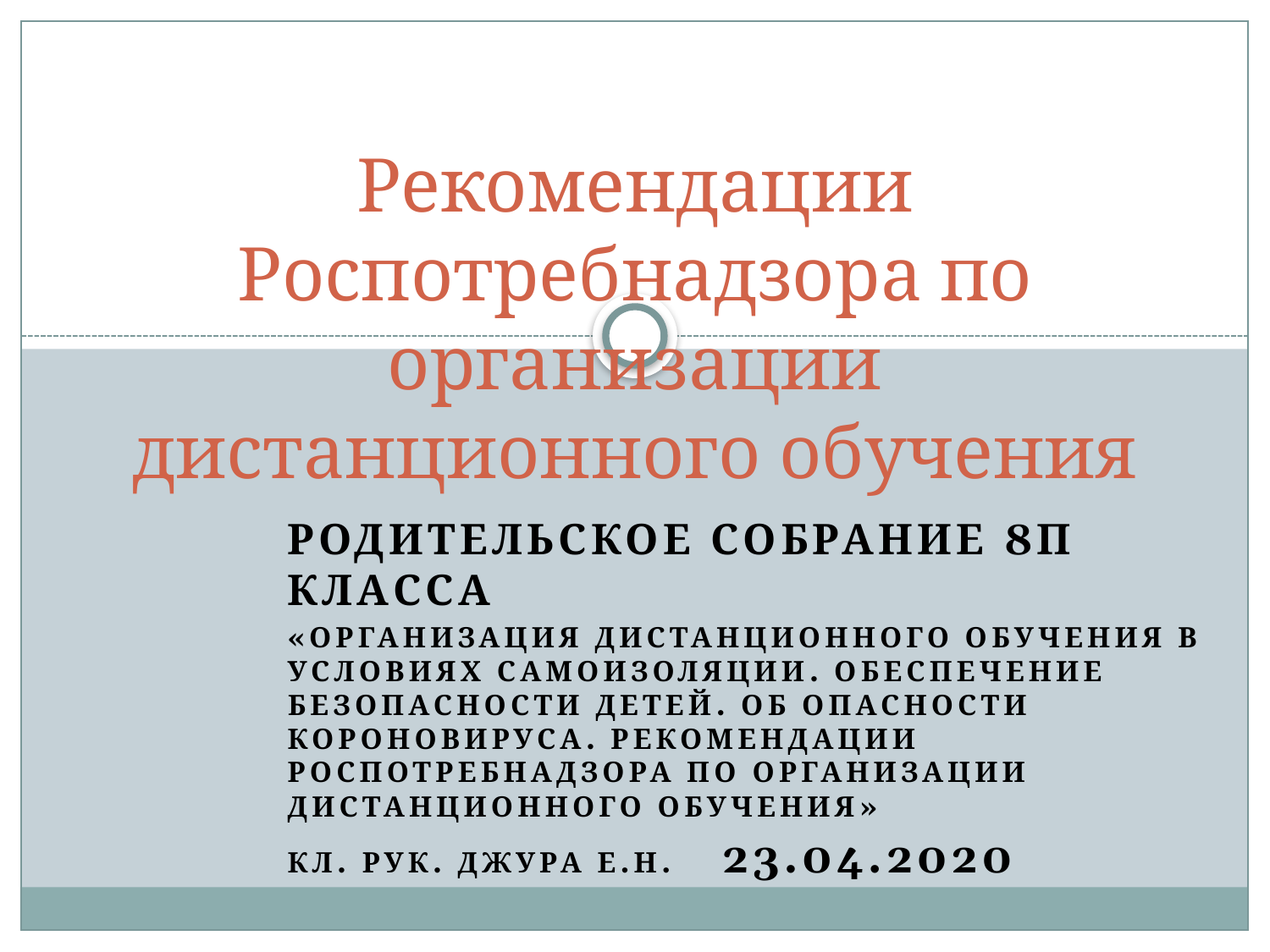

# Рекомендации Роспотребнадзора по организации дистанционного обучения
Родительское собрание 8п класса
«Организация дистанционного обучения в условиях самоизоляции. Обеспечение безопасности детей. Об опасности короновируса. Рекомендации Роспотребнадзора по организации дистанционного обучения»
Кл. рук. Джура Е.Н.    23.04.2020